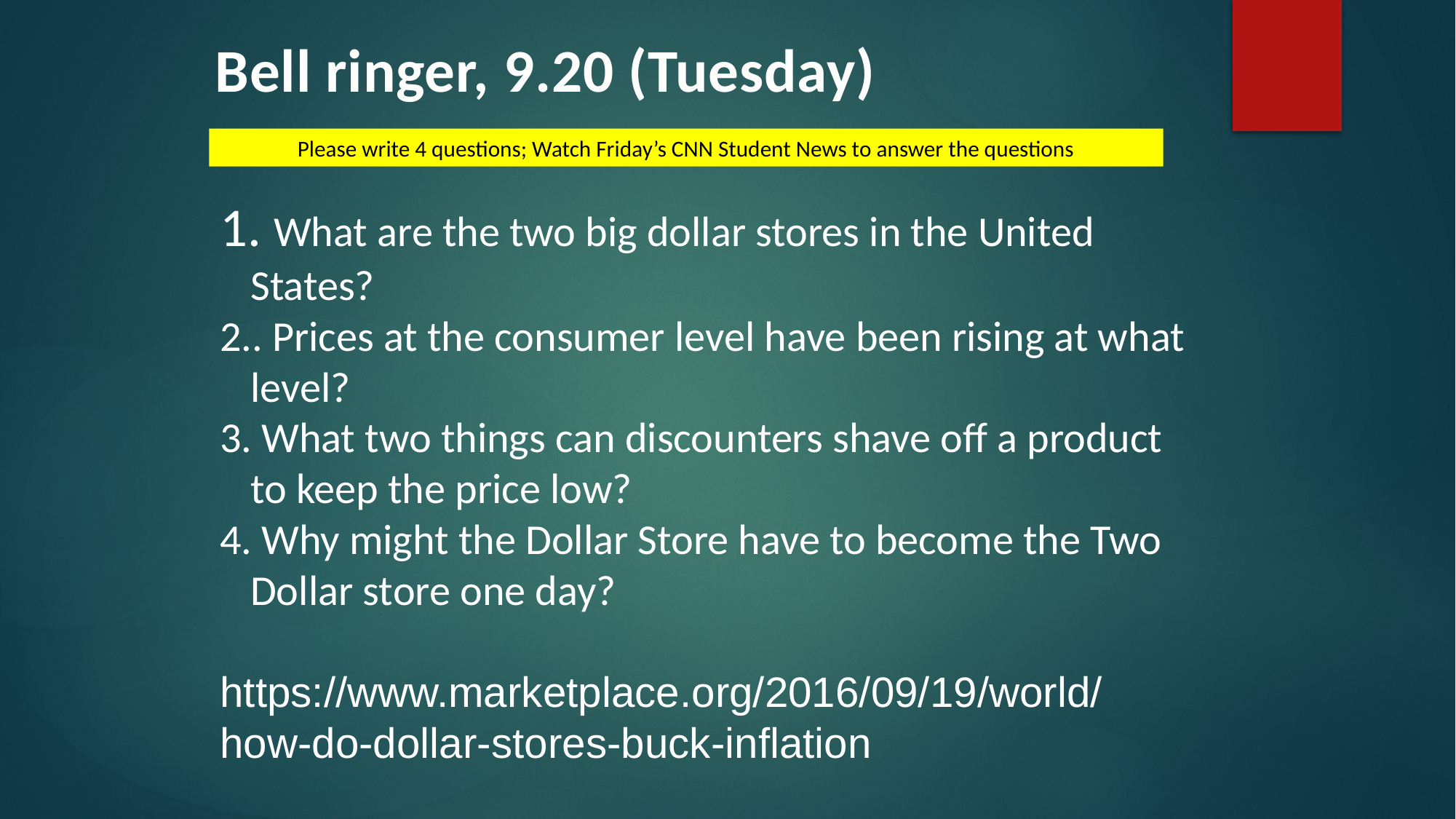

Bell ringer, 9.20 (Tuesday)
Please write 4 questions; Watch Friday’s CNN Student News to answer the questions
 What are the two big dollar stores in the United States?
. Prices at the consumer level have been rising at what level?
 What two things can discounters shave off a product to keep the price low?
 Why might the Dollar Store have to become the Two Dollar store one day?

https://www.marketplace.org/2016/09/19/world/how-do-dollar-stores-buck-inflation